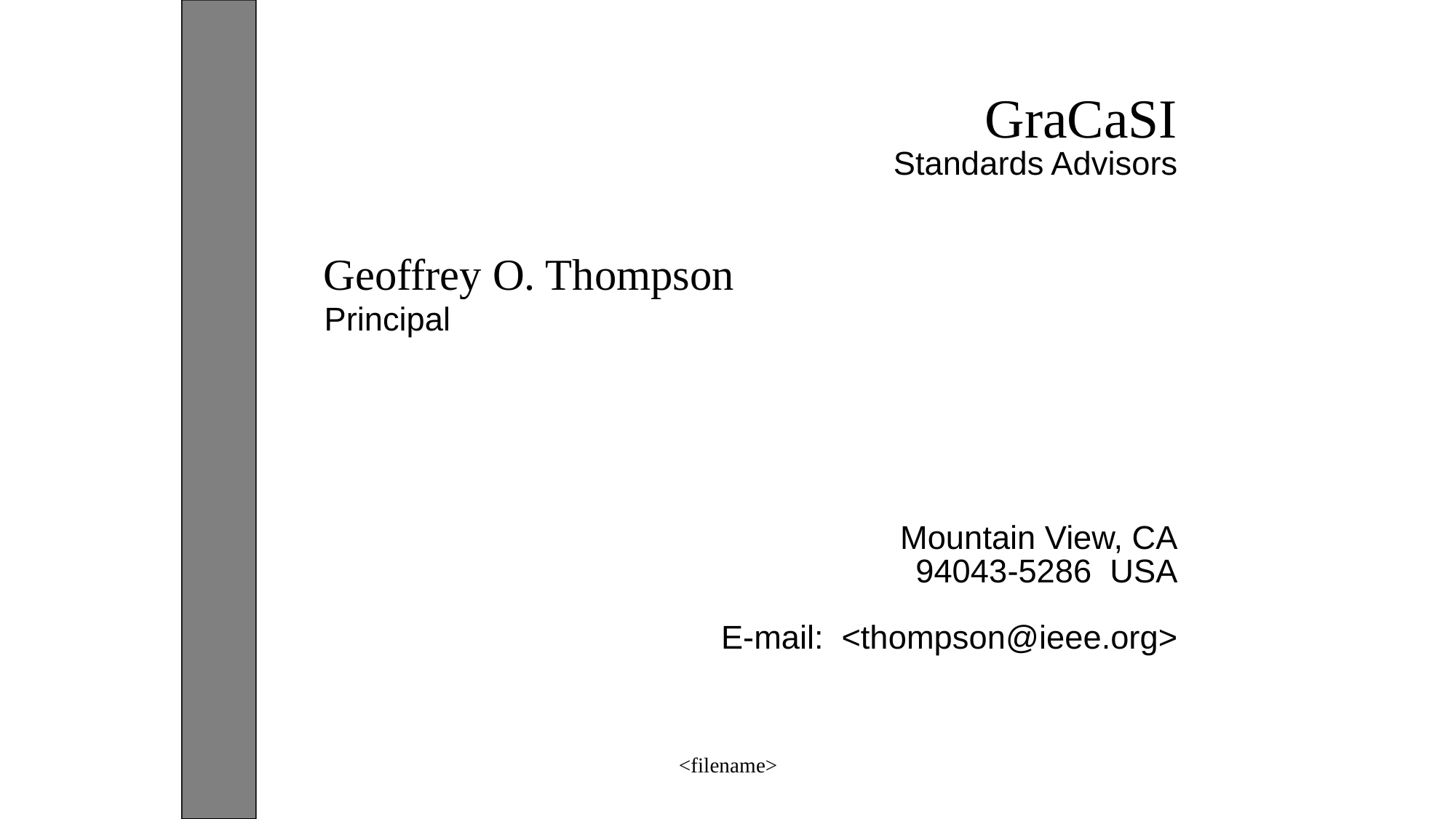

GraCaSI
Standards Advisors
Geoffrey O. Thompson
Principal
Mountain View, CA
94043-5286  USA

E-mail:  <thompson@ieee.org>
<filename>